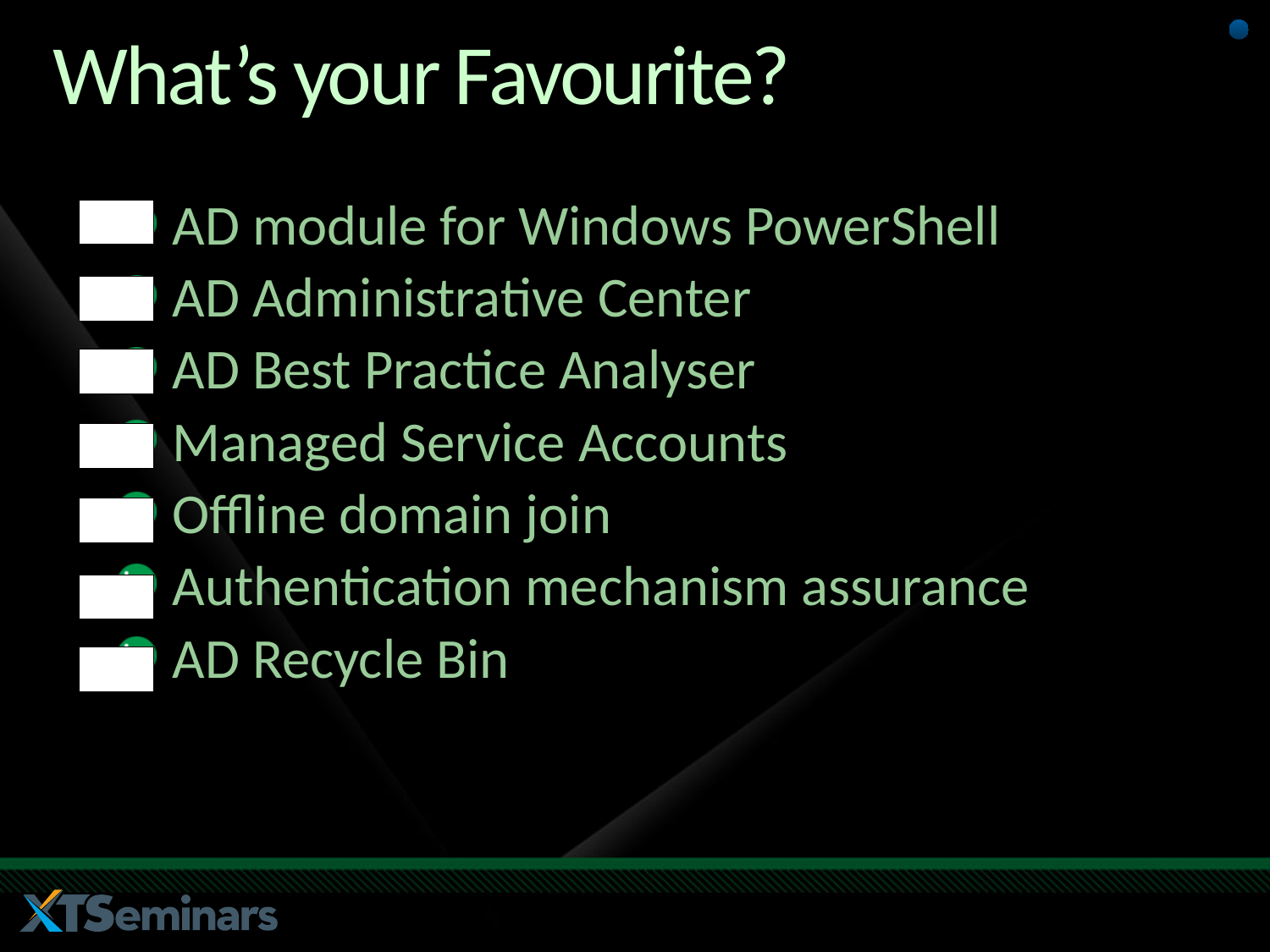

# What’s your Favourite?
AD module for Windows PowerShell
AD Administrative Center
AD Best Practice Analyser
Managed Service Accounts
Offline domain join
Authentication mechanism assurance
AD Recycle Bin